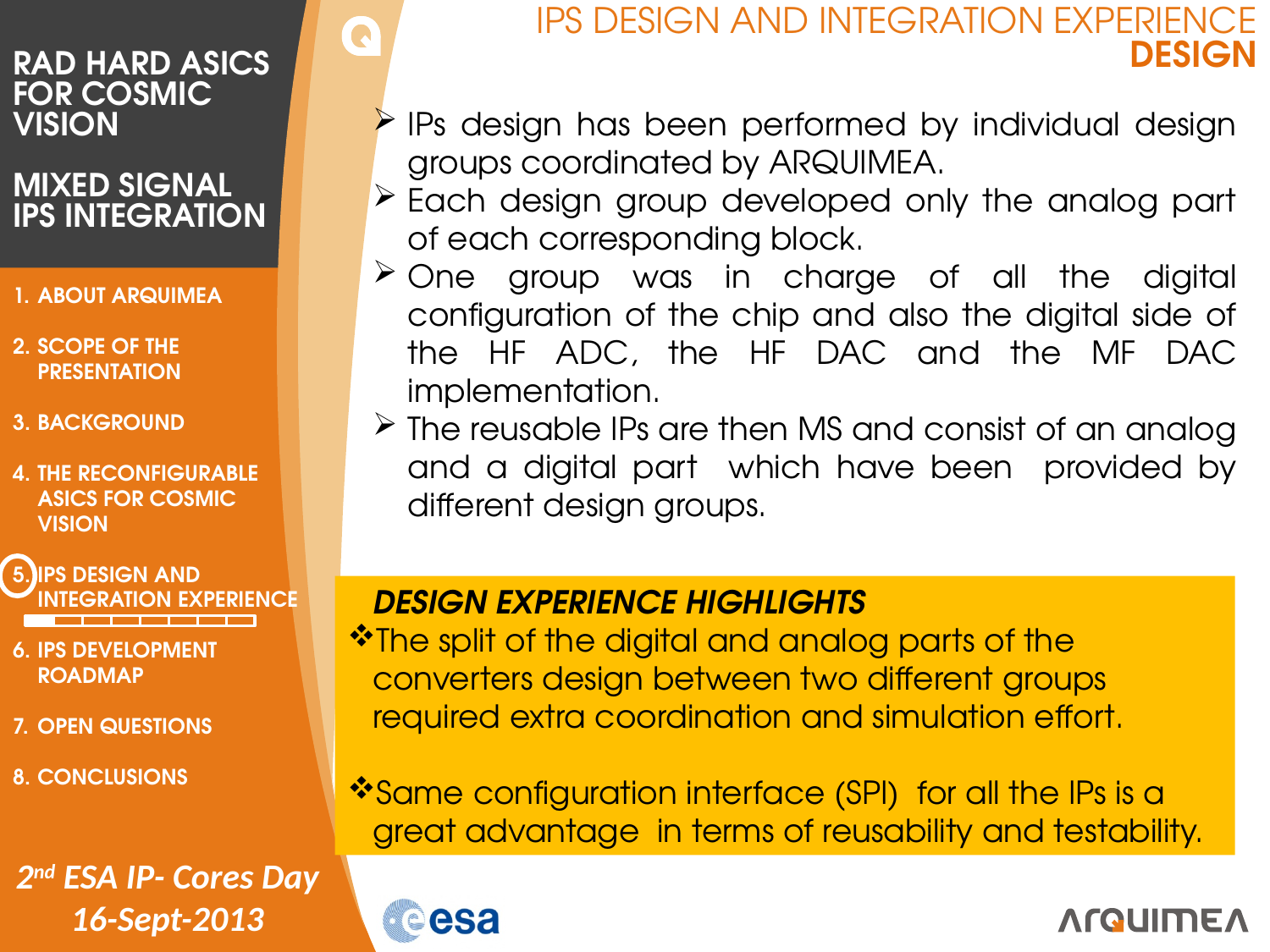

# IPS DESIGN AND INTEGRATION EXPERIENCE DESIGN
IPs design has been performed by individual design groups coordinated by ARQUIMEA.
Each design group developed only the analog part of each corresponding block.
One group was in charge of all the digital configuration of the chip and also the digital side of the HF ADC, the HF DAC and the MF DAC implementation.
The reusable IPs are then MS and consist of an analog and a digital part  which have been  provided by different design groups.

DESIGN EXPERIENCE HIGHLIGHTS
The split of the digital and analog parts of the converters design between two different groups required extra coordination and simulation effort.

Same configuration interface (SPI)  for all the IPs is a great advantage  in terms of reusability and testability.